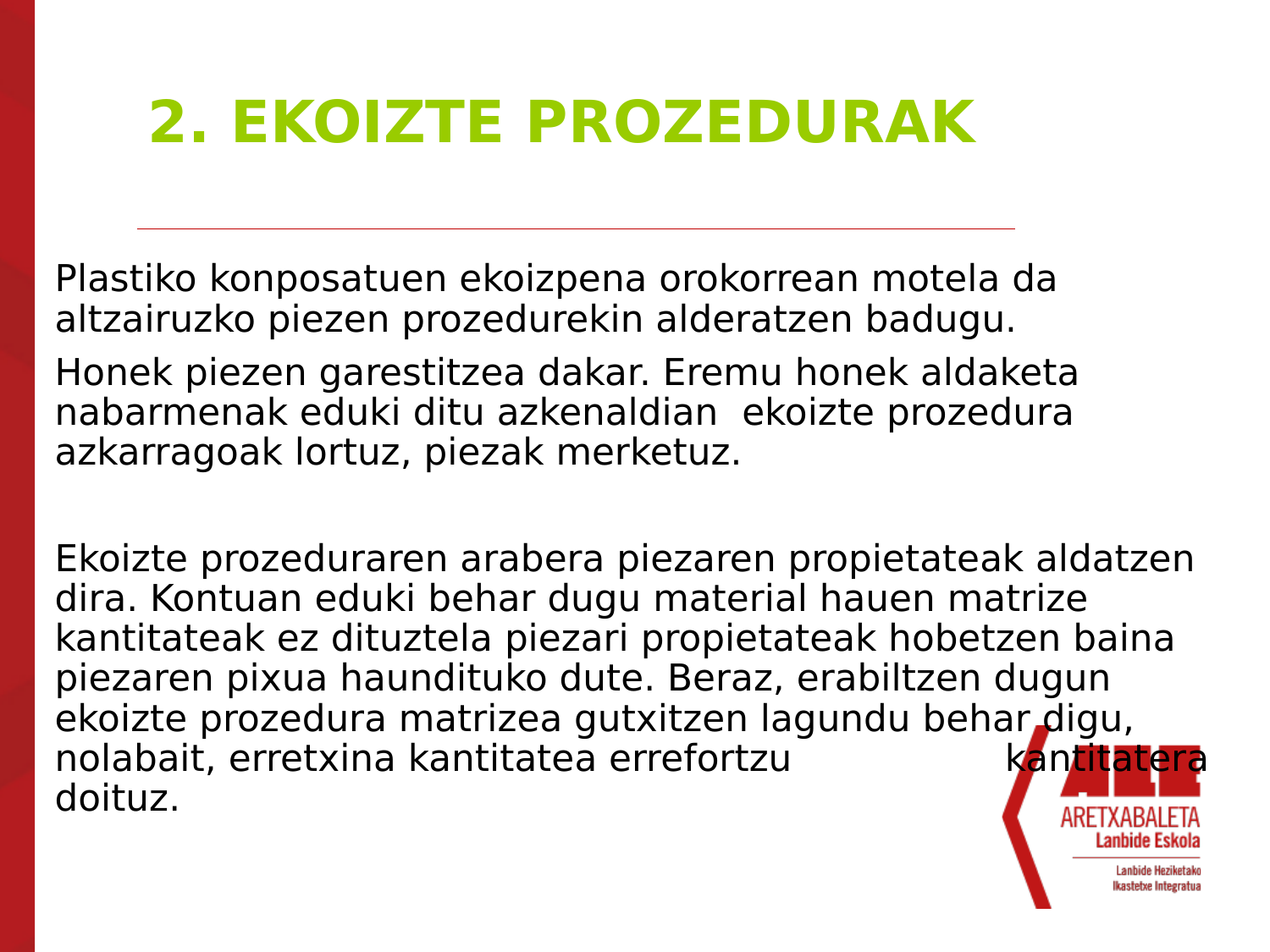

# 2. EKOIZTE PROZEDURAK
Plastiko konposatuen ekoizpena orokorrean motela da altzairuzko piezen prozedurekin alderatzen badugu.
Honek piezen garestitzea dakar. Eremu honek aldaketa nabarmenak eduki ditu azkenaldian  ekoizte prozedura azkarragoak lortuz, piezak merketuz.

Ekoizte prozeduraren arabera piezaren propietateak aldatzen dira. Kontuan eduki behar dugu material hauen matrize kantitateak ez dituztela piezari propietateak hobetzen baina piezaren pixua haundituko dute. Beraz, erabiltzen dugun ekoizte prozedura matrizea gutxitzen lagundu behar digu, nolabait, erretxina kantitatea errefortzu                  kantitatera doituz.